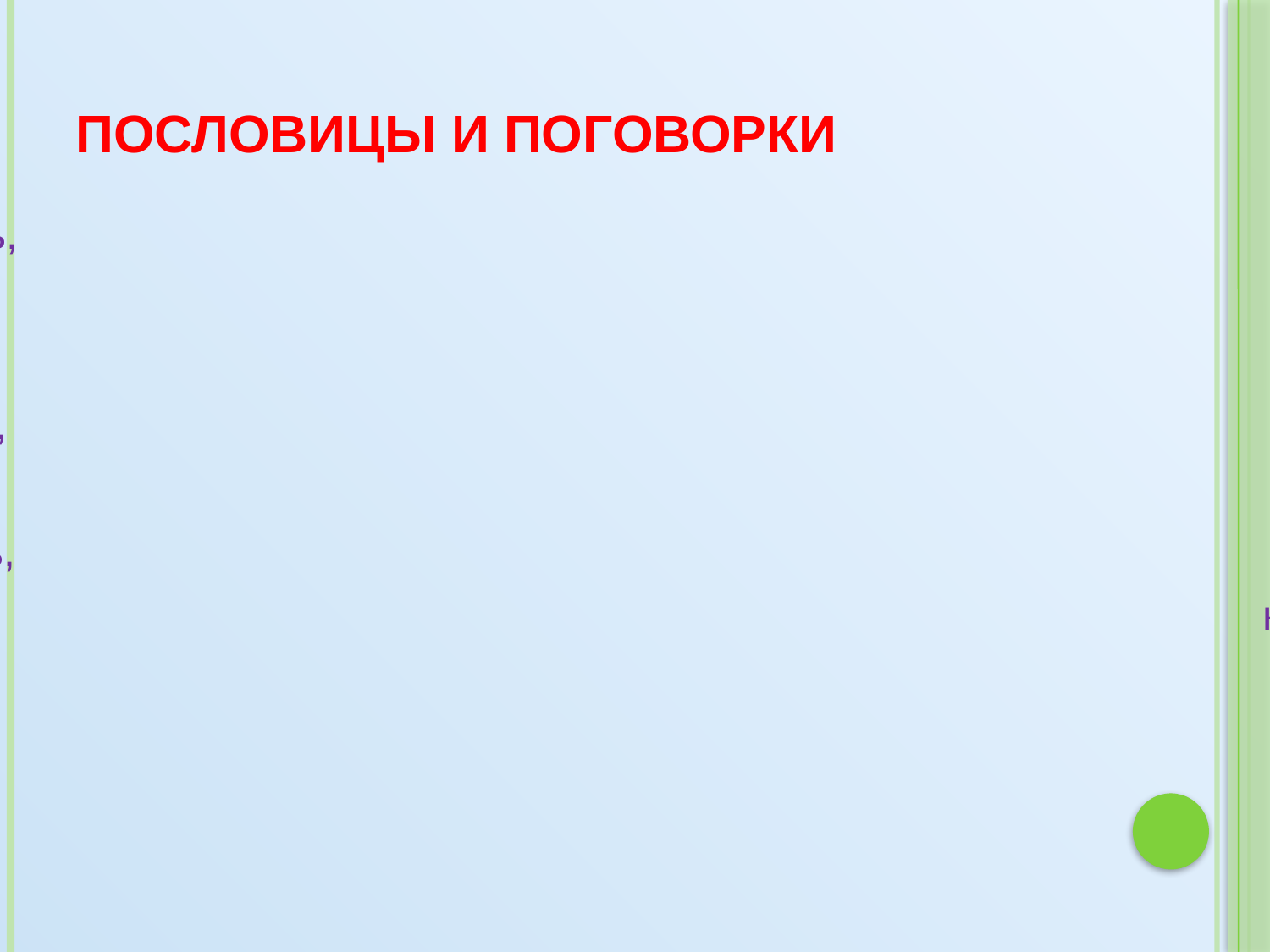

# Пословицы и поговорки
Чем бы дитя не тешилось,
лишь бы не плакало.
Дитя  - что тесто:
как замесил, так и выросло.
Водил за ручку –
получил белоручку.
Гни дерево, пока гнётся,
учи дитя, пока слушается.
Неразумная опека
хуже беспризорности.
К чему ребёнка приучишь,
то от него и получишь.
 не кулак, а ласка.
Верная указка –
Детей наказывают стыдом,
а не кнутом.